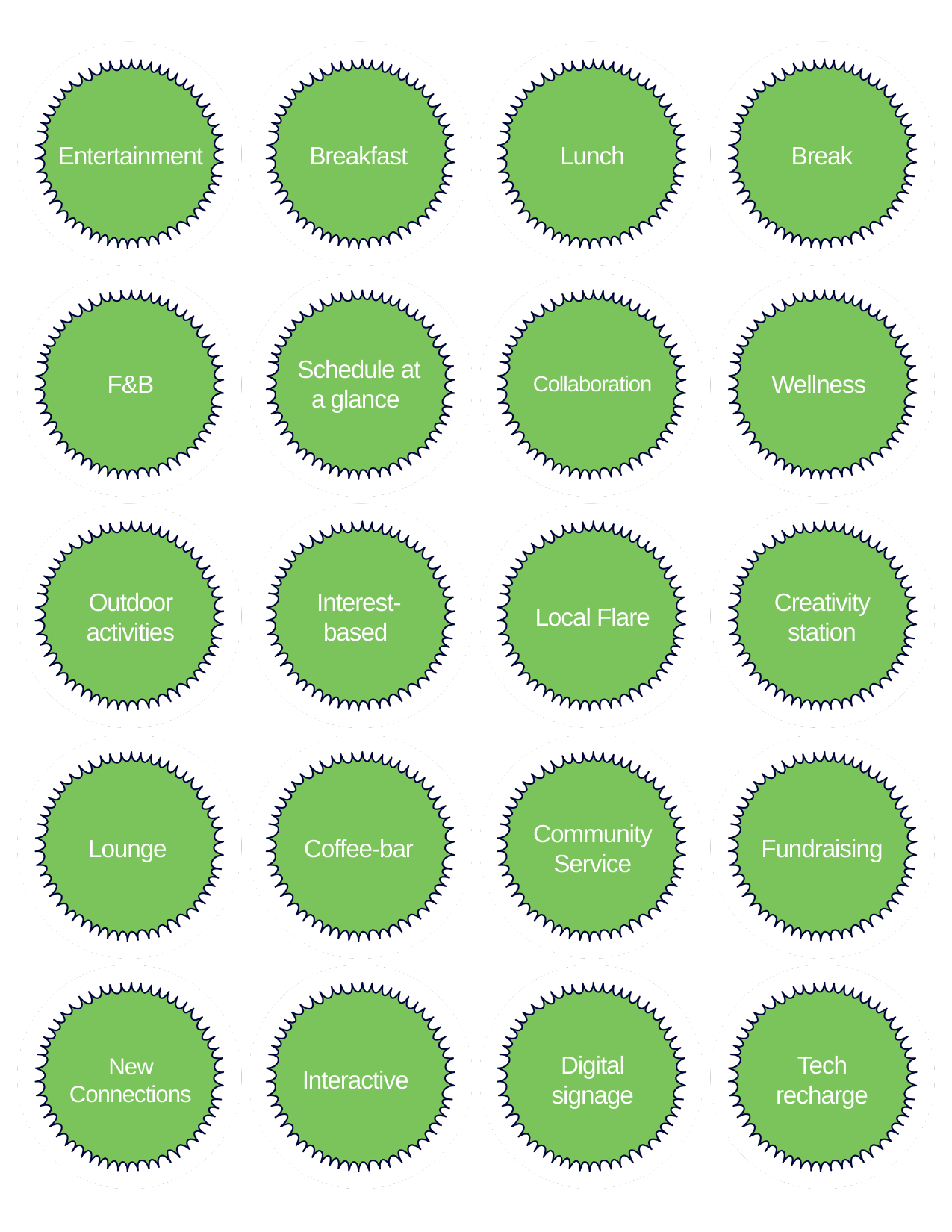

Breakfast
Lunch
Break
# Entertainment
F&B
Schedule at a glance
Collaboration
Wellness
Outdoor activities
Interest-based
Local Flare
Creativity station
Lounge
Coffee-bar
Community Service
Fundraising
New Connections
Interactive
Digital signage
Tech recharge